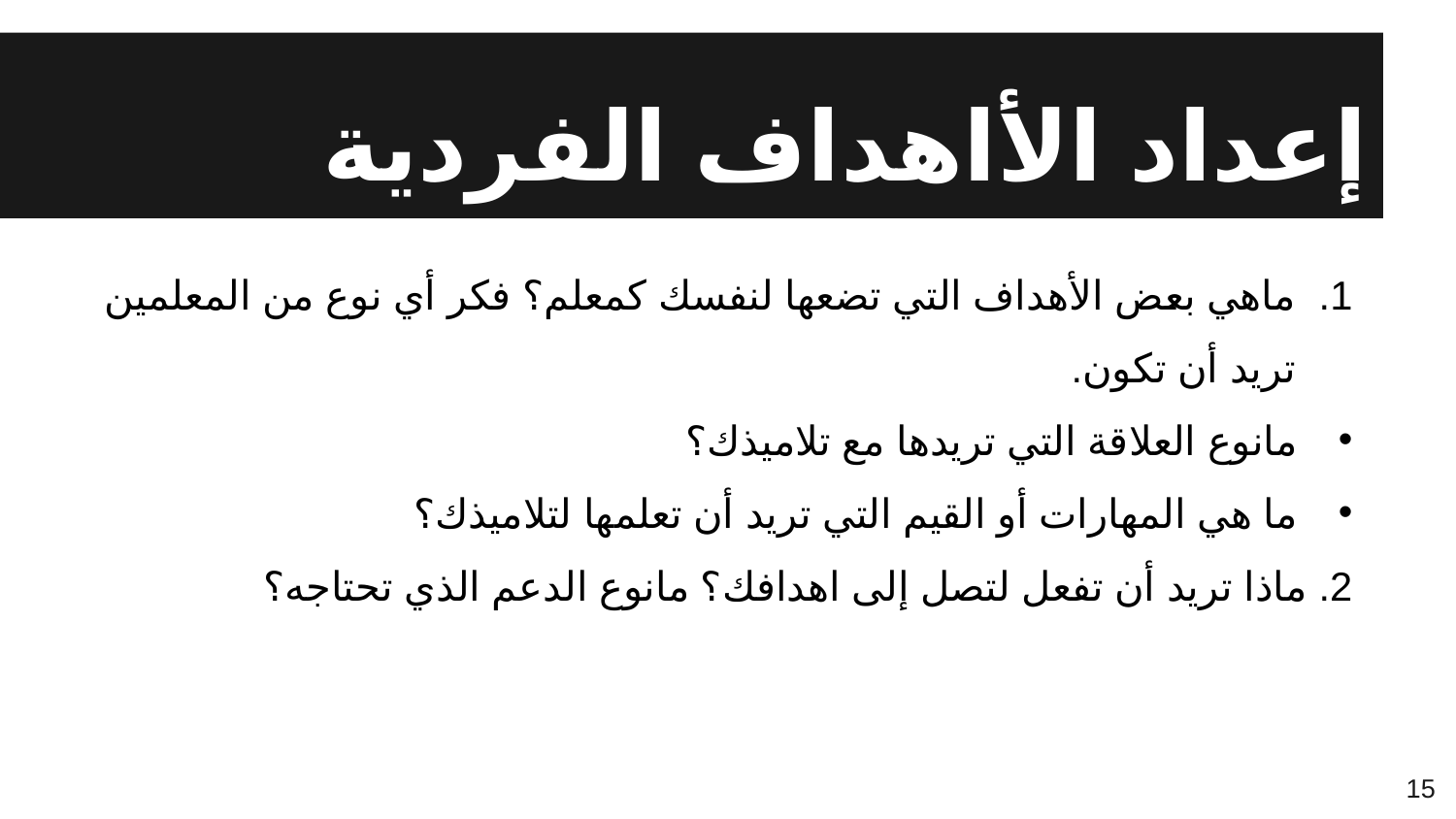

# إعداد الأاهداف الفردية
ماهي بعض الأهداف التي تضعها لنفسك كمعلم؟ فكر أي نوع من المعلمين تريد أن تكون.
مانوع العلاقة التي تريدها مع تلاميذك؟
ما هي المهارات أو القيم التي تريد أن تعلمها لتلاميذك؟
2. ماذا تريد أن تفعل لتصل إلى اهدافك؟ مانوع الدعم الذي تحتاجه؟

15